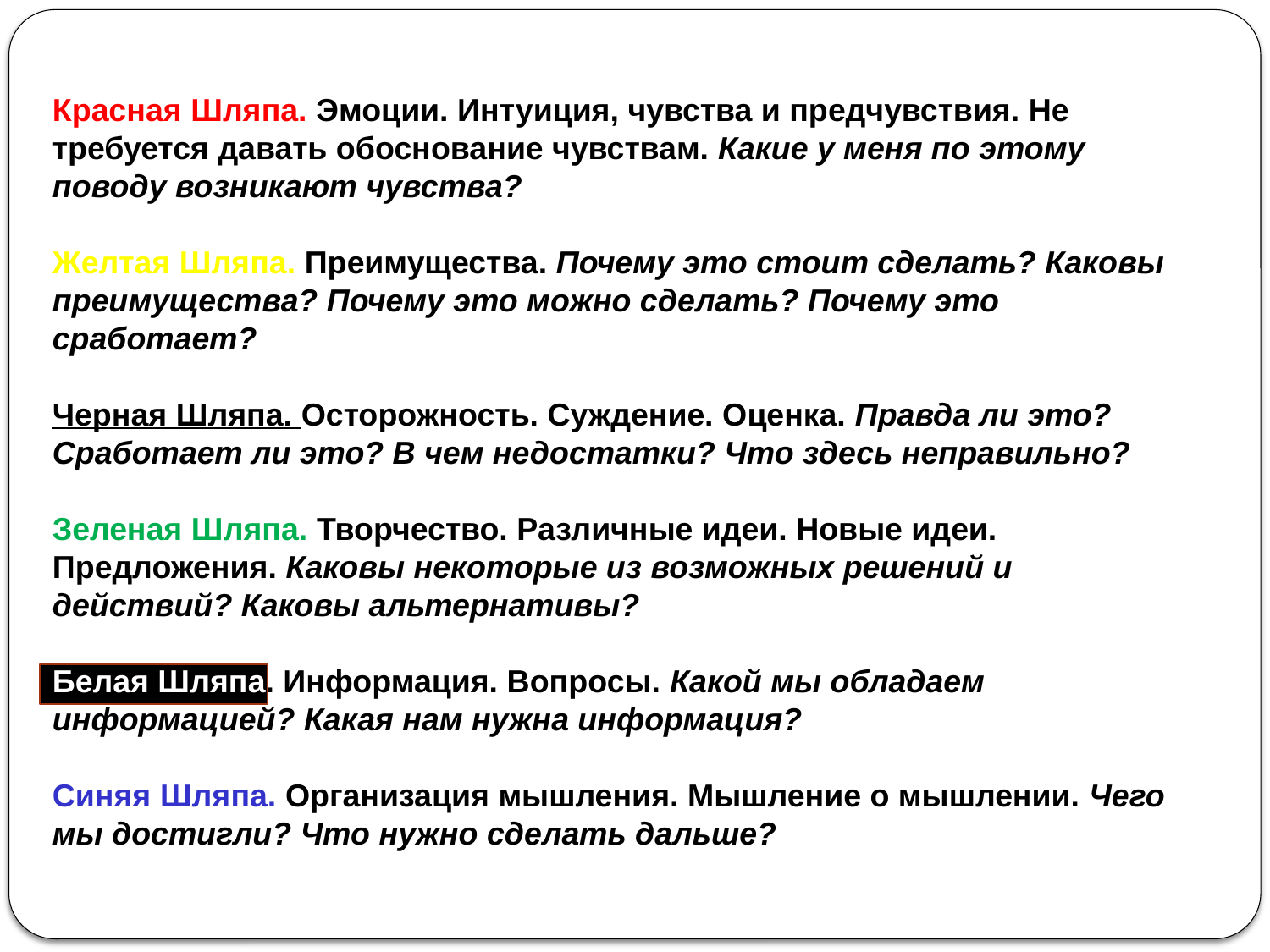

Красная Шляпа. Эмоции. Интуиция, чувства и предчувствия. Не требуется давать обоснование чувствам. Какие у меня по этому поводу возникают чувства?

Желтая Шляпа. Преимущества. Почему это стоит сделать? Каковы преимущества? Почему это можно сделать? Почему это сработает?

Черная Шляпа. Осторожность. Суждение. Оценка. Правда ли это? Сработает ли это? В чем недостатки? Что здесь неправильно?

Зеленая Шляпа. Творчество. Различные идеи. Новые идеи. Предложения. Каковы некоторые из возможных решений и действий? Каковы альтернативы?

Белая Шляпа. Информация. Вопросы. Какой мы обладаем информацией? Какая нам нужна информация?

Синяя Шляпа. Организация мышления. Мышление о мышлении. Чего мы достигли? Что нужно сделать дальше?